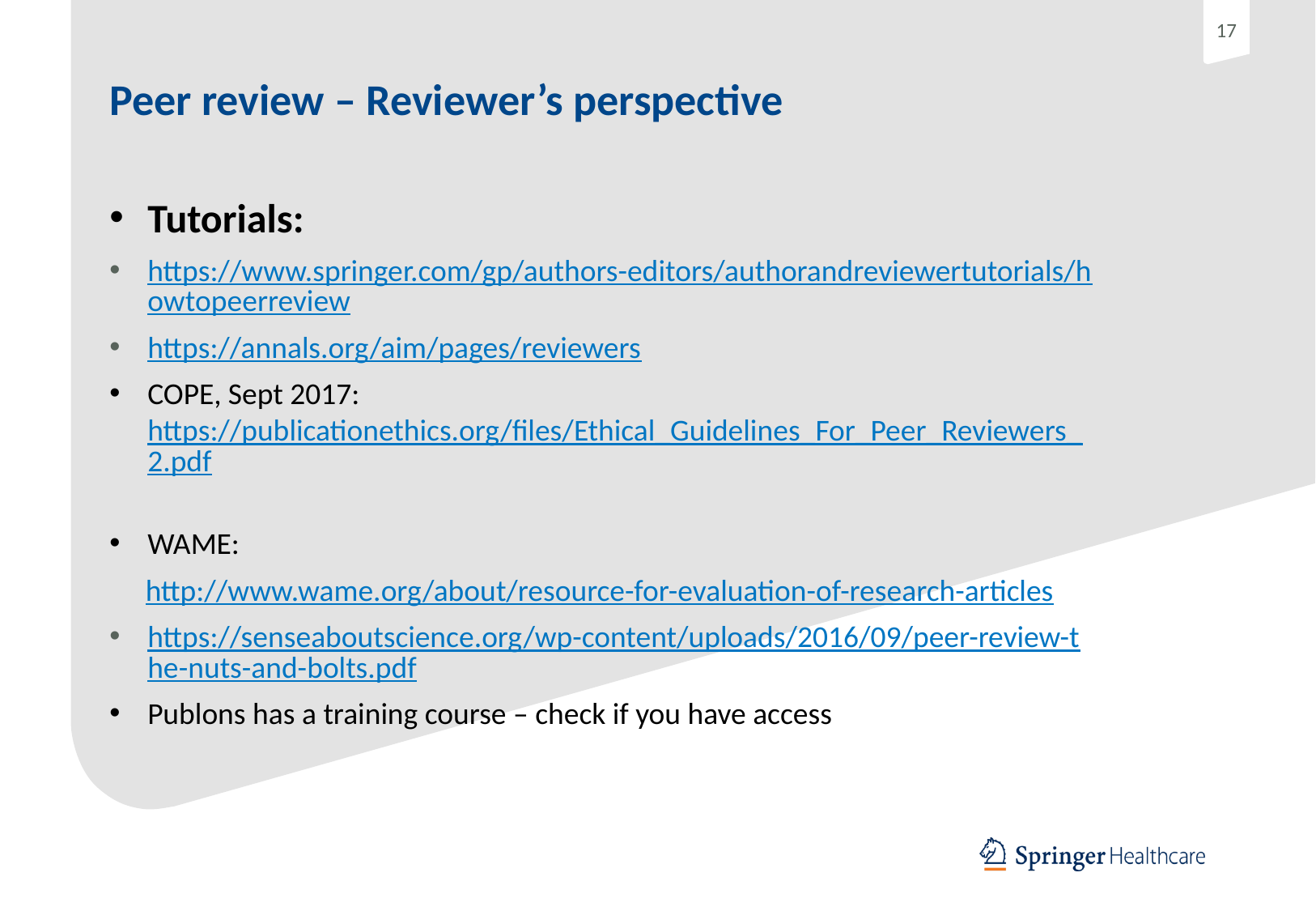

# Peer review – Reviewer’s perspective
Tutorials:
https://www.springer.com/gp/authors-editors/authorandreviewertutorials/howtopeerreview
https://annals.org/aim/pages/reviewers
COPE, Sept 2017: https://publicationethics.org/files/Ethical_Guidelines_For_Peer_Reviewers_2.pdf
WAME:
 http://www.wame.org/about/resource-for-evaluation-of-research-articles
https://senseaboutscience.org/wp-content/uploads/2016/09/peer-review-the-nuts-and-bolts.pdf
Publons has a training course – check if you have access